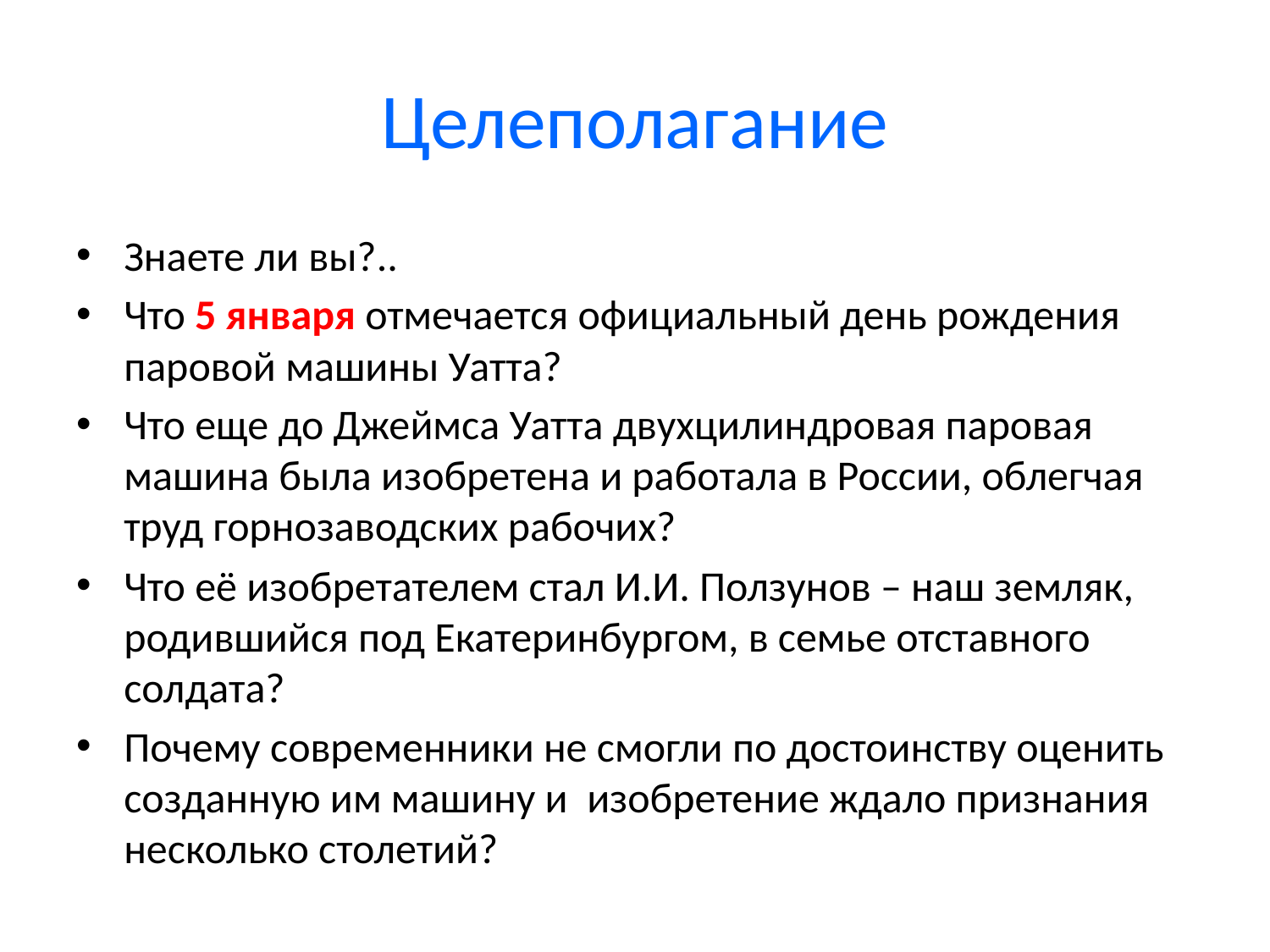

# Целеполагание
Знаете ли вы?..
Что 5 января отмечается официальный день рождения паровой машины Уатта?
Что еще до Джеймса Уатта двухцилиндровая паровая машина была изобретена и работала в России, облегчая труд горнозаводских рабочих?
Что её изобретателем стал И.И. Ползунов – наш земляк, родившийся под Екатеринбургом, в семье отставного солдата?
Почему современники не смогли по достоинству оценить созданную им машину и  изобретение ждало признания несколько столетий?